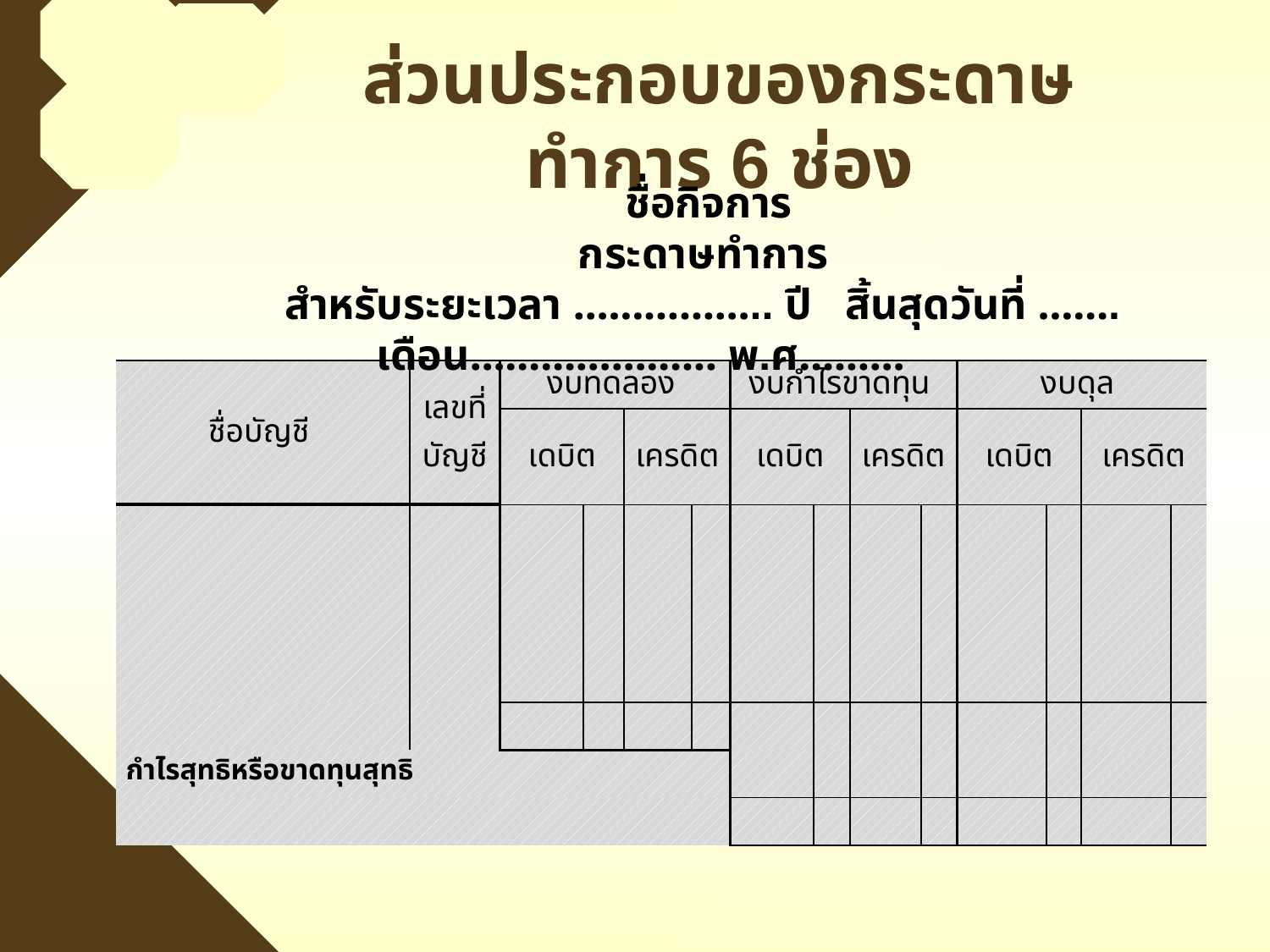

# ส่วนประกอบของกระดาษทำการ 6 ช่อง
ชื่อกิจการ
กระดาษทำการ
สำหรับระยะเวลา …………….. ปี   สิ้นสุดวันที่ …….   เดือน………………… พ.ศ………
| ชื่อบัญชี | เลขที่ บัญชี | งบทดลอง |  |  |  | งบกำไรขาดทุน |  |  |  | งบดุล |  |  |  |
| --- | --- | --- | --- | --- | --- | --- | --- | --- | --- | --- | --- | --- | --- |
|  |  | เดบิต |  | เครดิต |  | เดบิต |  | เครดิต |  | เดบิต |  | เครดิต |  |
|  |  |  |  |  |  |  |  |  |  |  |  |  |  |
|  |  |  |  |  |  |  |  |  |  |  |  |  |  |
| กำไรสุทธิหรือขาดทุนสุทธิ |  |  |  |  |  |  |  |  |  |  |  |  |  |
|  |  |  |  |  |  |  |  |  |  |  |  |  |  |